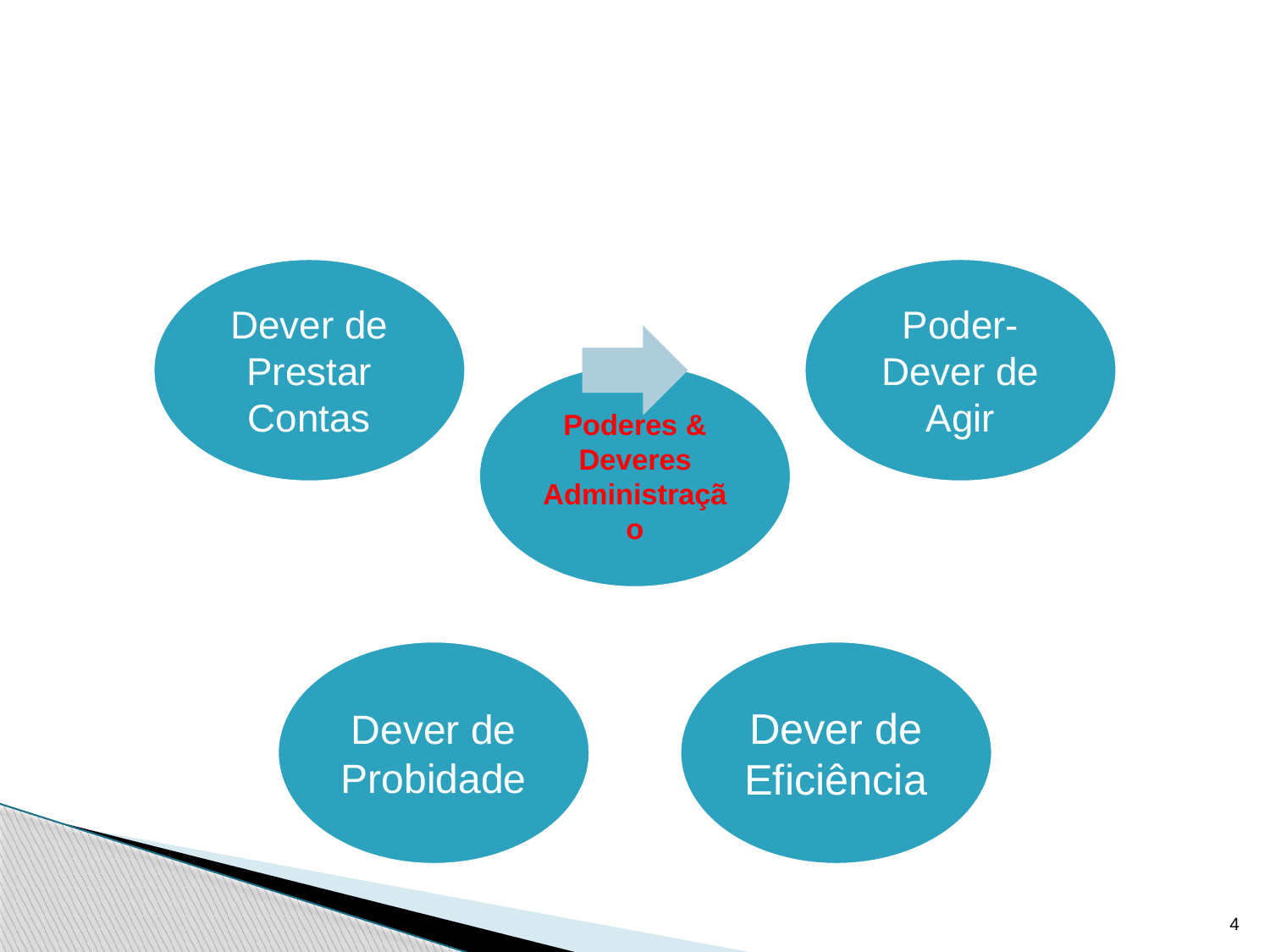

Poderes & Deveres Administração
Poder-Dever de Agir
Dever de Eficiência
Dever de Probidade
Dever de Prestar Contas
4